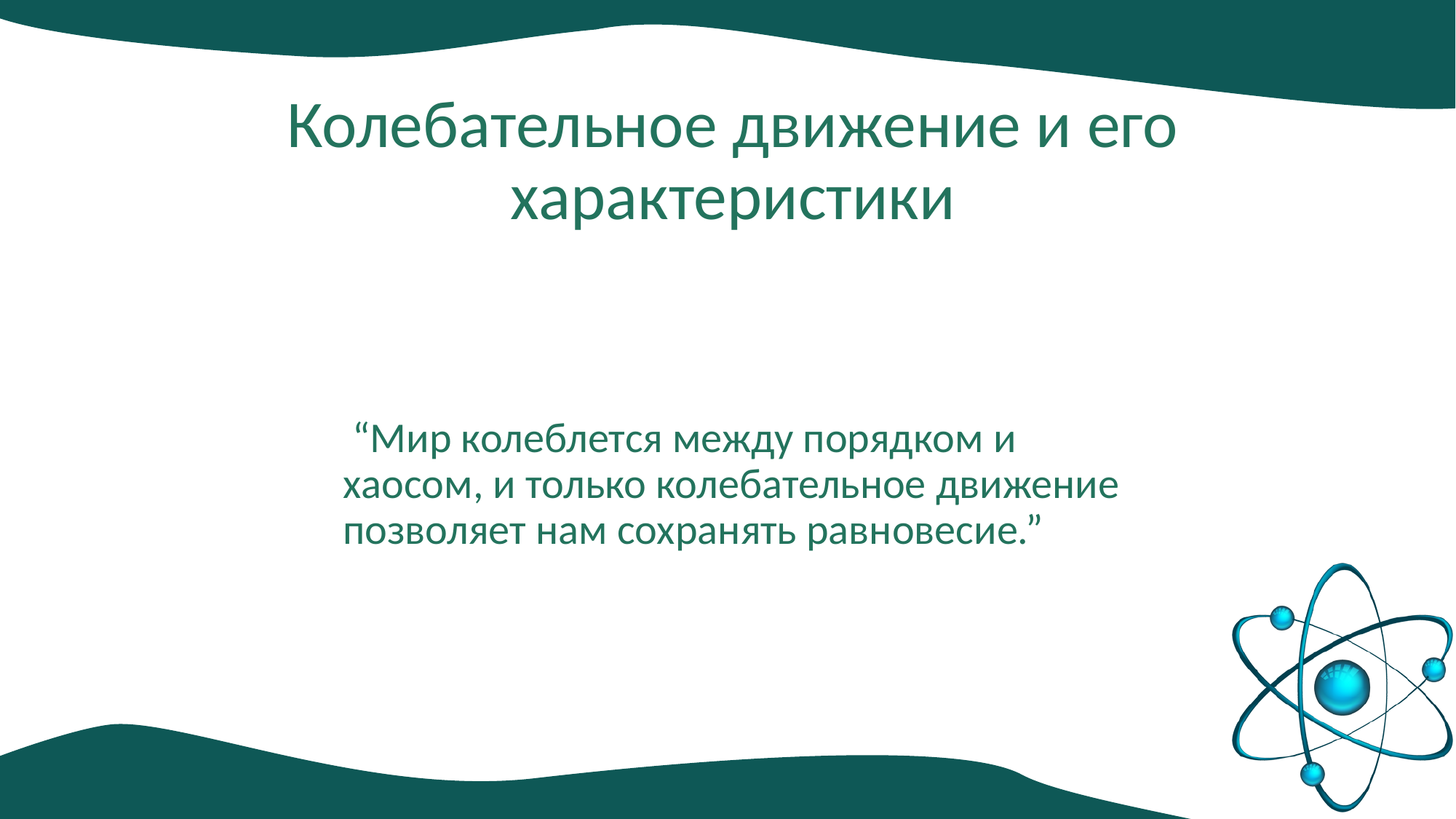

# Колебательное движение и его характеристики
 “Мир колеблется между порядком и хаосом, и только колебательное движение позволяет нам сохранять равновесие.”